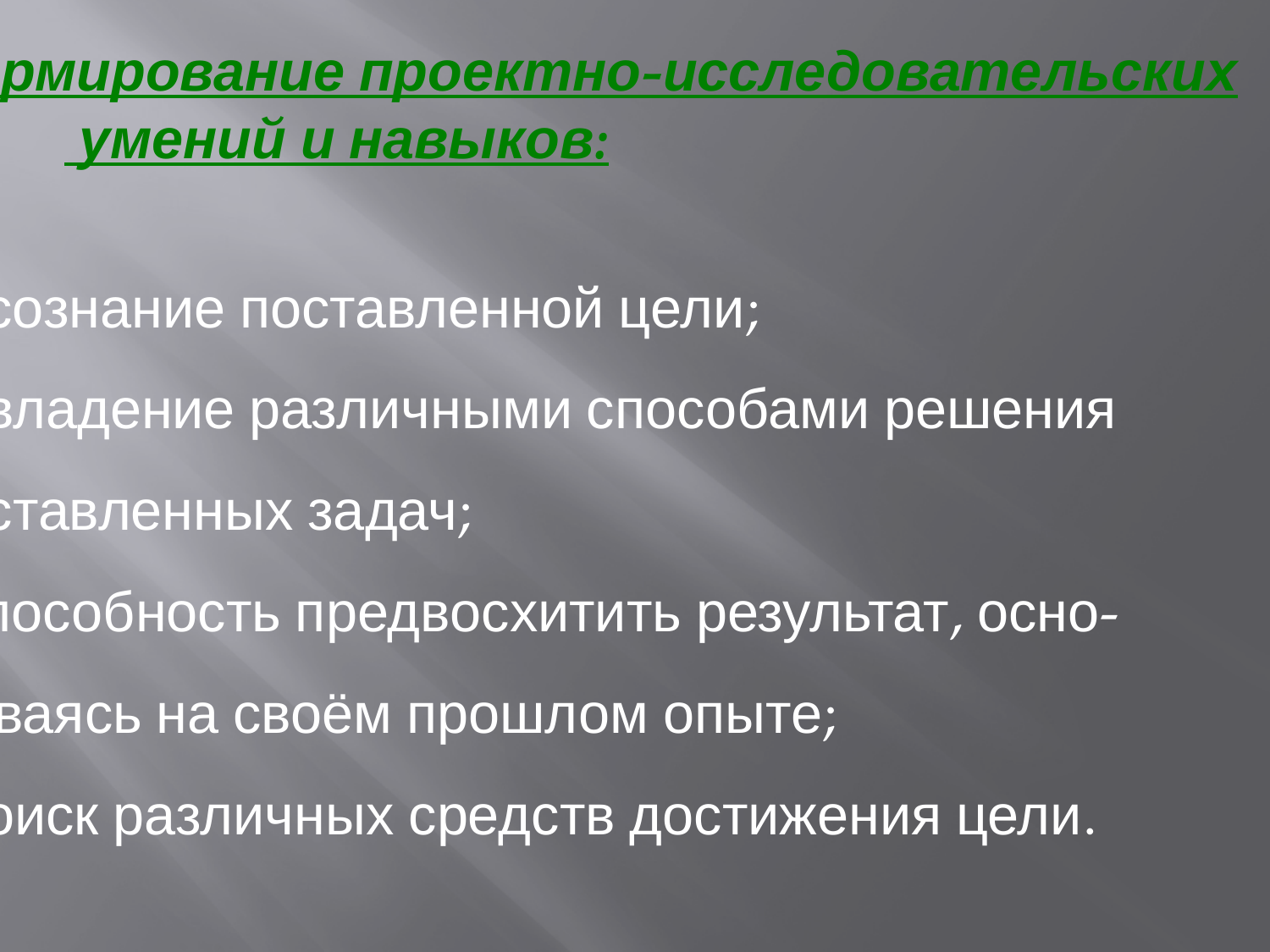

Формирование проектно-исследовательских
           умений и навыков:

осознание поставленной цели;
овладение различными способами решения
поставленных задач;
способность предвосхитить результат, осно-
вываясь на своём прошлом опыте;
поиск различных средств достижения цели.